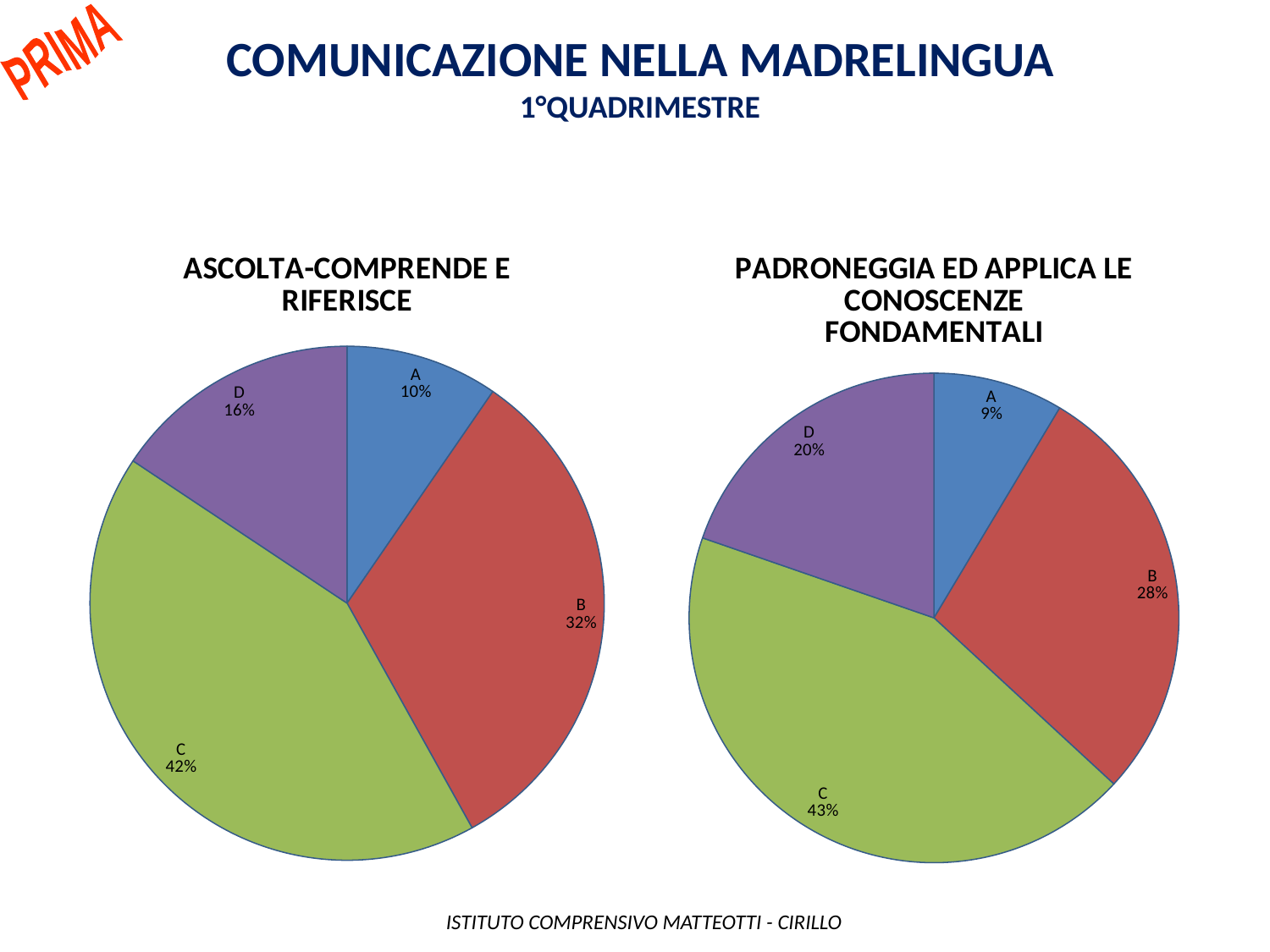

Comunicazione nella madrelingua
1°QUADRIMESTRE
PRIMA

### Chart: ASCOLTA-COMPRENDE E RIFERISCE

| Category |  |
|---|---|
| A | 19.0 |
| B | 64.0 |
| C | 84.0 |
| D | 31.0 |

### Chart: PADRONEGGIA ED APPLICA LE CONOSCENZE FONDAMENTALI

| Category |  |
|---|---|
| A | 17.0 |
| B | 56.0 |
| C | 86.0 |
| D | 39.0 |
 ISTITUTO COMPRENSIVO MATTEOTTI - CIRILLO